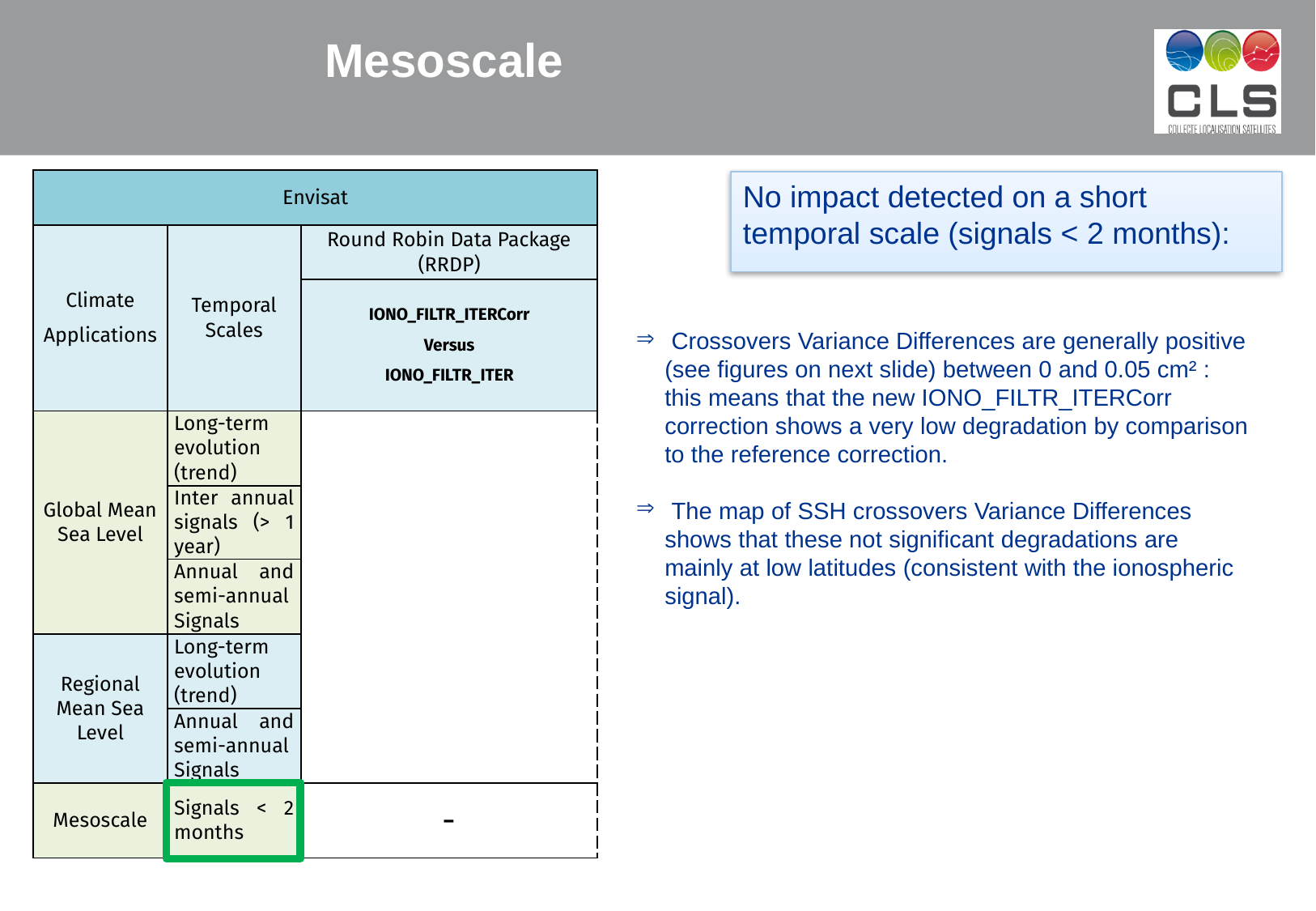

Mesoscale
| Envisat |  |  |
| --- | --- | --- |
| Climate Applications | Temporal Scales | Round Robin Data Package (RRDP) |
|  |  | IONO\_FILTR\_ITERCorr Versus IONO\_FILTR\_ITER |
| Global Mean Sea Level | Long-term evolution (trend) |  |
|  | Inter annual signals (> 1 year) |  |
|  | Annual and semi-annual Signals |  |
| Regional Mean Sea Level | Long-term evolution (trend) |  |
|  | Annual and semi-annual Signals |  |
| Mesoscale | Signals < 2 months | - |
No impact detected on a short temporal scale (signals < 2 months):

 Crossovers Variance Differences are generally positive (see figures on next slide) between 0 and 0.05 cm² : this means that the new IONO_FILTR_ITERCorr correction shows a very low degradation by comparison to the reference correction.

 The map of SSH crossovers Variance Differences shows that these not significant degradations are mainly at low latitudes (consistent with the ionospheric signal).